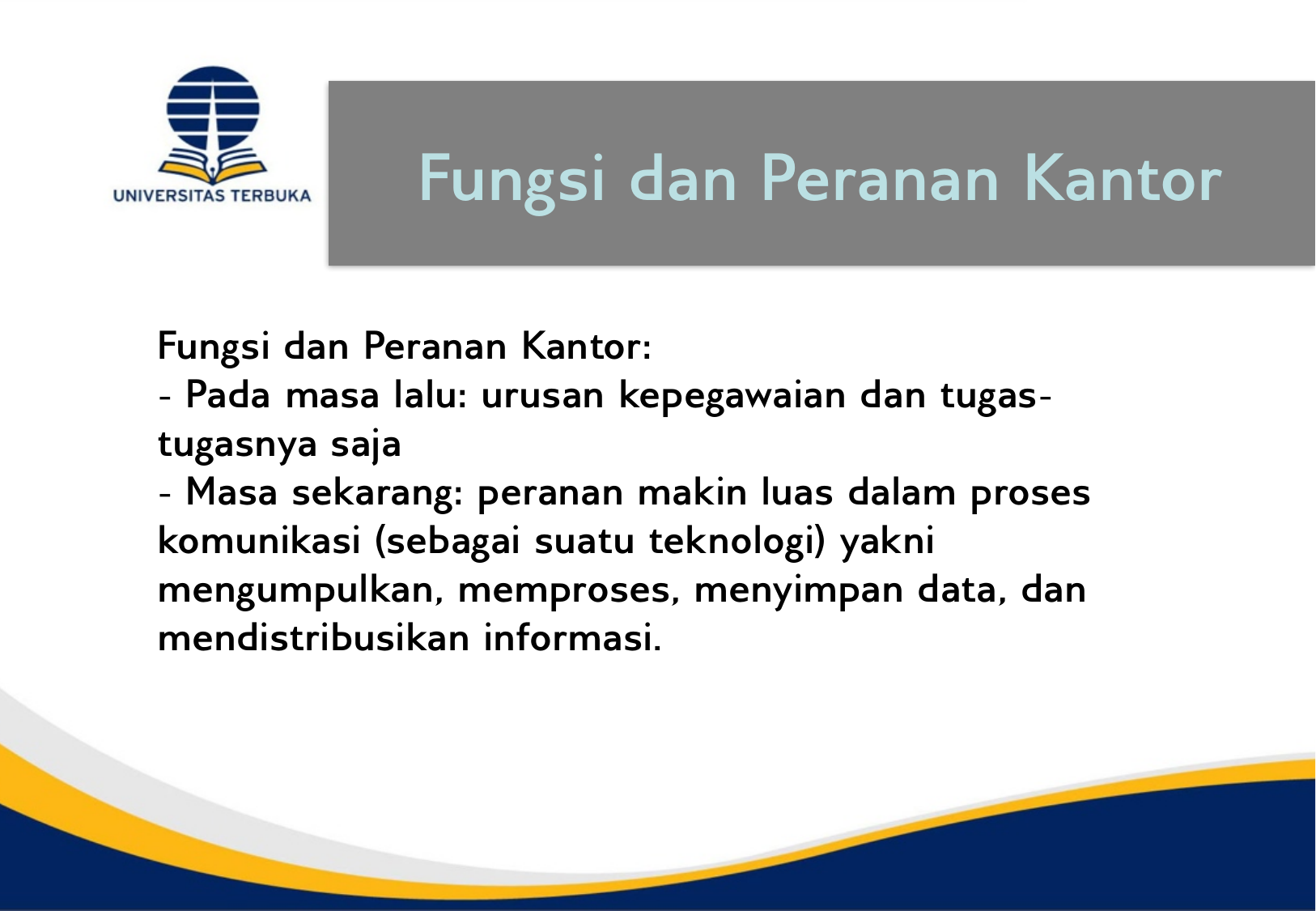

Fungsi dan Peranan Kantor
Fungsi dan Peranan Kantor:
- Pada masa lalu: urusan kepegawaian dan tugas-tugasnya saja
- Masa sekarang: peranan makin luas dalam proses komunikasi (sebagai suatu teknologi) yakni mengumpulkan, memproses, menyimpan data, dan mendistribusikan informasi.